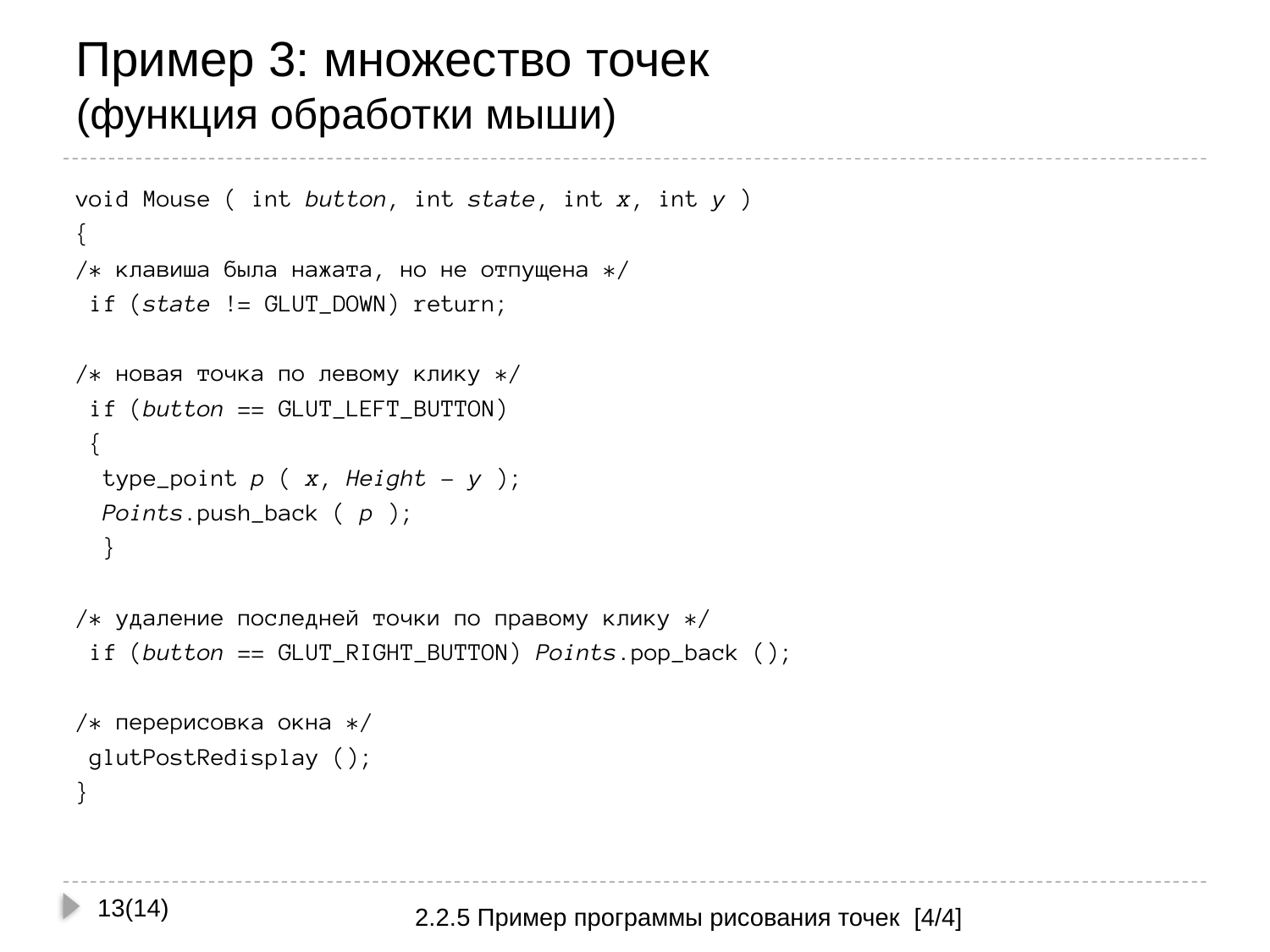

# Пример 3: множество точек (функция обработки мыши)
void Mouse ( int button, int state, int x, int y )
{
/* клавиша была нажата, но не отпущена */
 if (state != GLUT_DOWN) return;

/* новая точка по левому клику */
 if (button == GLUT_LEFT_BUTTON)
 {
  type_point p ( x, Height – y );
  Points.push_back ( p );
  }

/* удаление последней точки по правому клику */
 if (button == GLUT_RIGHT_BUTTON) Points.pop_back ();

/* перерисовка окна */
 glutPostRedisplay ();
}
13(14)
2.2.5 Пример программы рисования точек  [4/4]